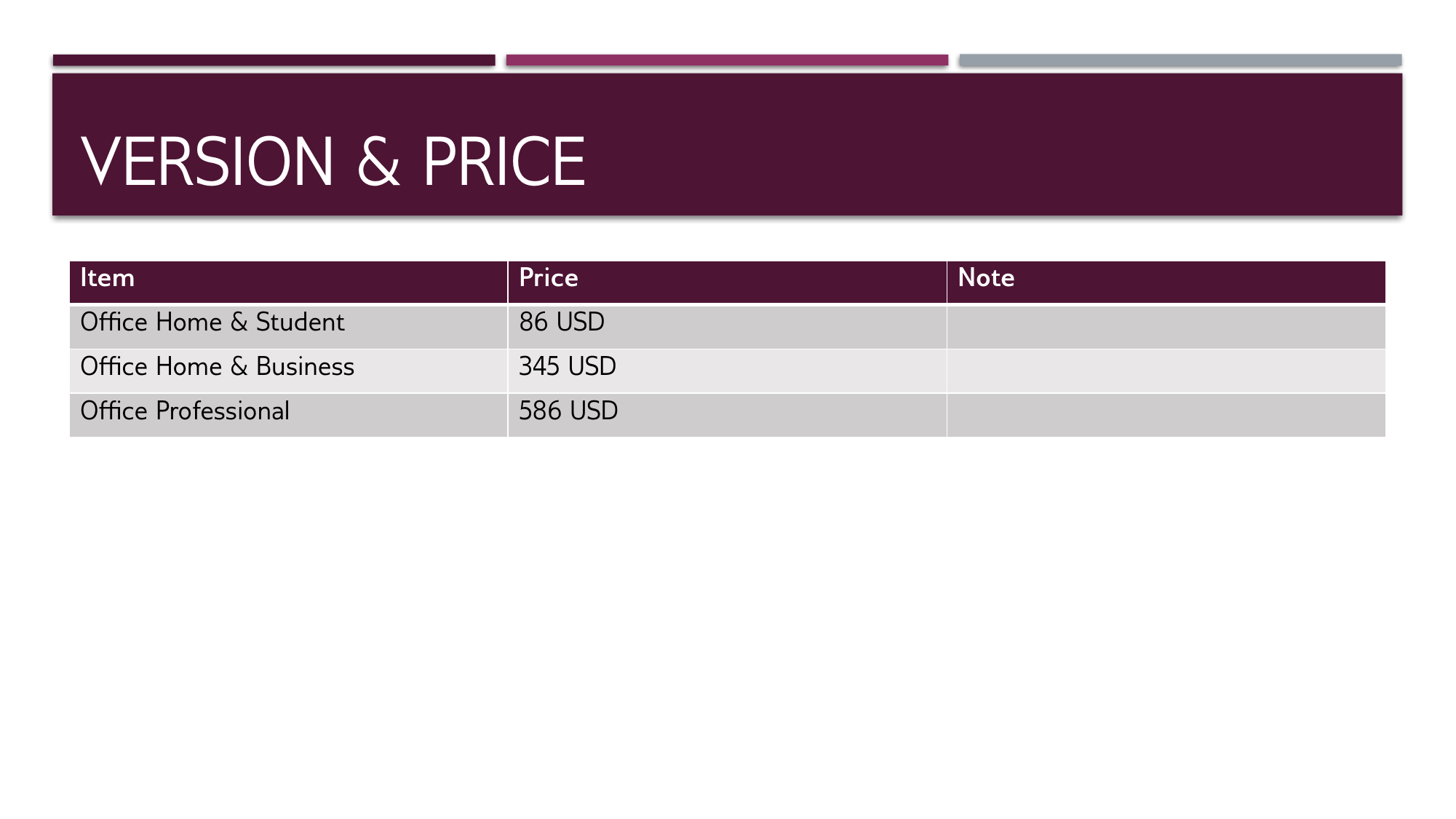

# VERSION & PRICE
| Item | Price | Note |
| --- | --- | --- |
| Office Home & Student | 86 USD |  |
| Office Home & Business | 345 USD |  |
| Office Professional | 586 USD |  |